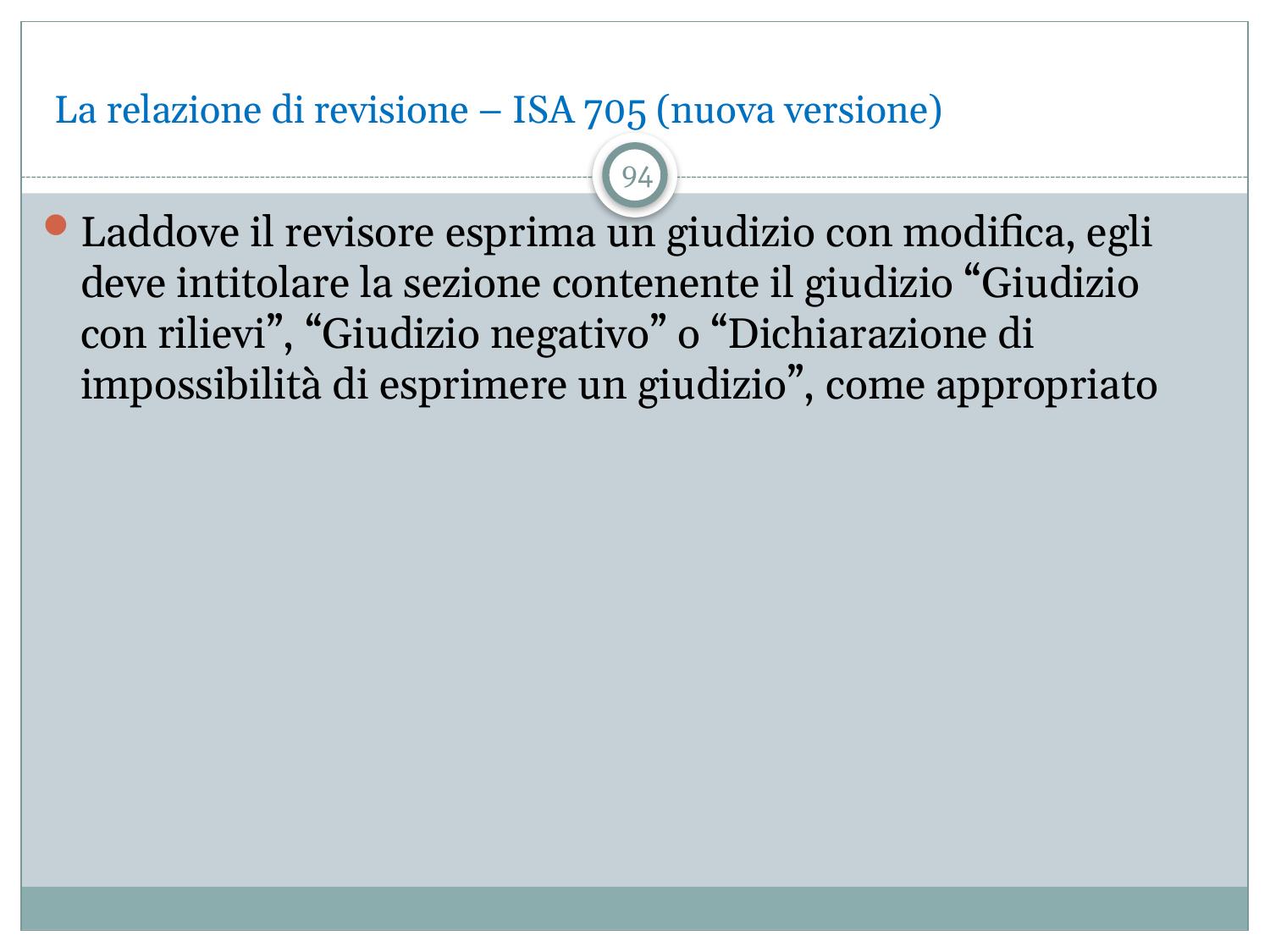

# La relazione di revisione – ISA 705 (nuova versione)
94
Laddove il revisore esprima un giudizio con modifica, egli  deve intitolare la sezione contenente il giudizio “Giudizio con rilievi”, “Giudizio negativo” o “Dichiarazione di impossibilità di esprimere un giudizio”, come appropriato